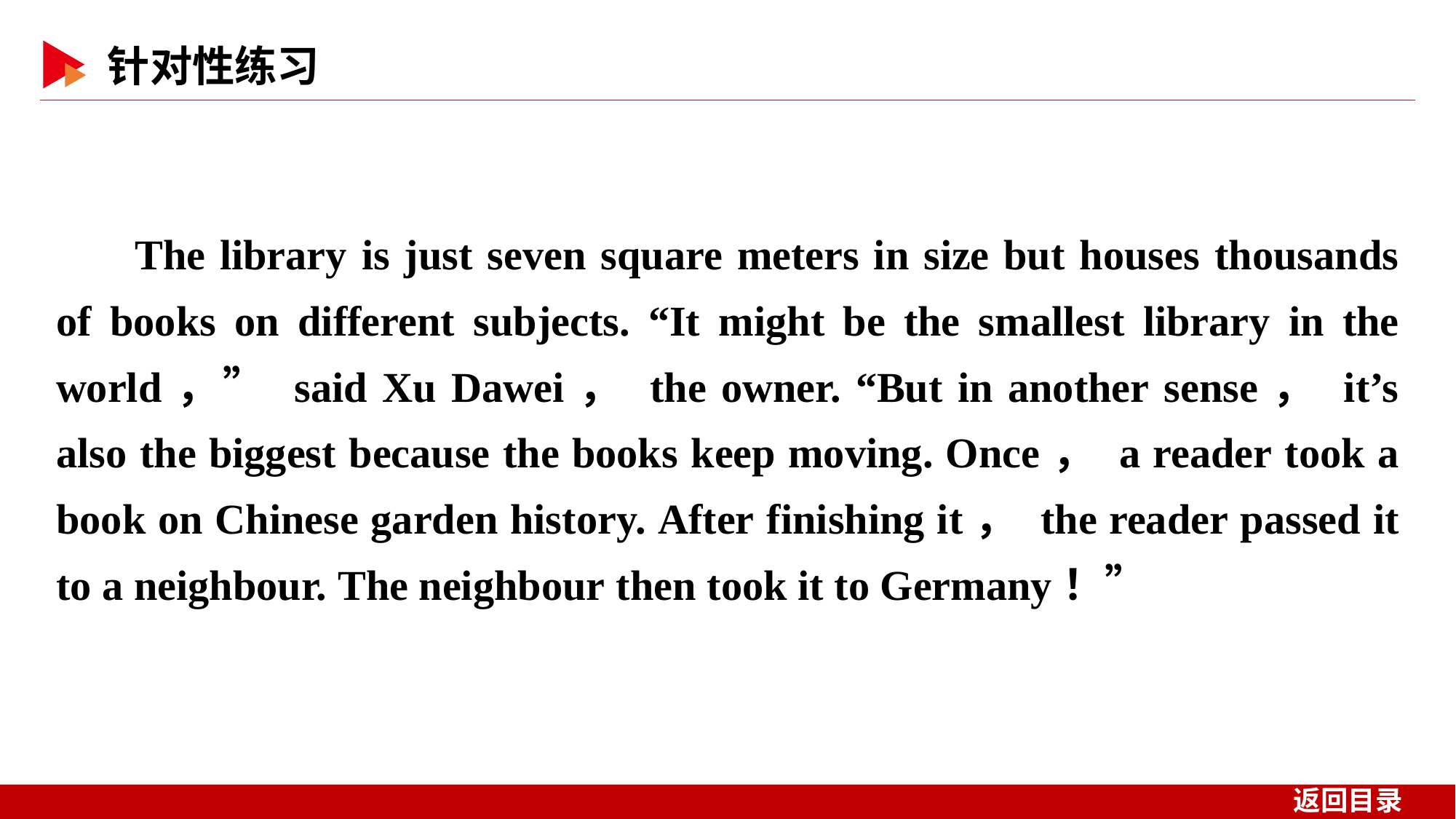

The library is just seven square meters in size but houses thousands of books on different subjects. “It might be the smallest library in the world，” said Xu Dawei， the owner. “But in another sense， it’s also the biggest because the books keep moving. Once， a reader took a book on Chinese garden history. After finishing it， the reader passed it to a neighbour. The neighbour then took it to Germany！”